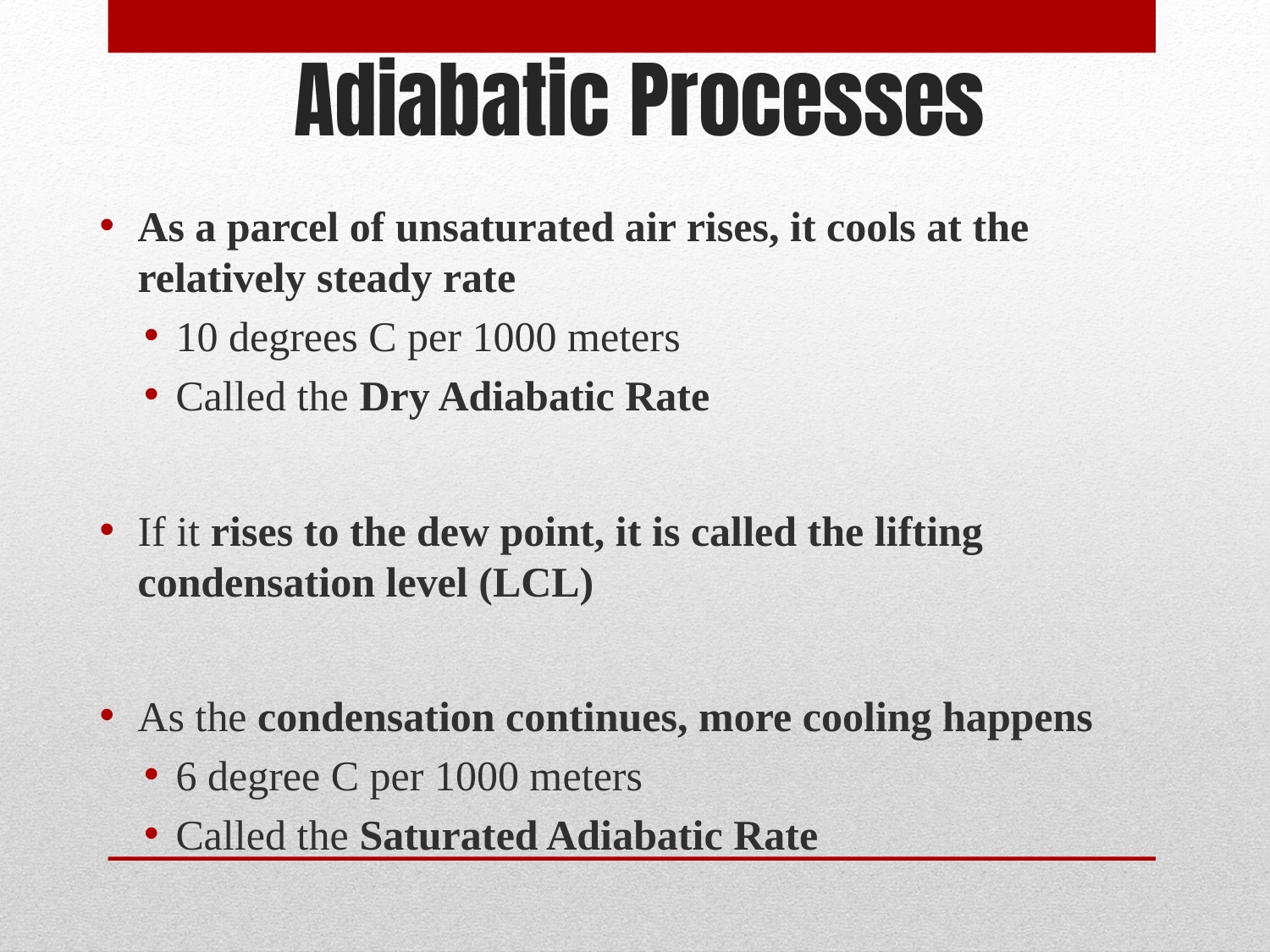

Adiabatic Processes
As a parcel of unsaturated air rises, it cools at the relatively steady rate
10 degrees C per 1000 meters
Called the Dry Adiabatic Rate

If it rises to the dew point, it is called the lifting condensation level (LCL)

As the condensation continues, more cooling happens
6 degree C per 1000 meters
Called the Saturated Adiabatic Rate